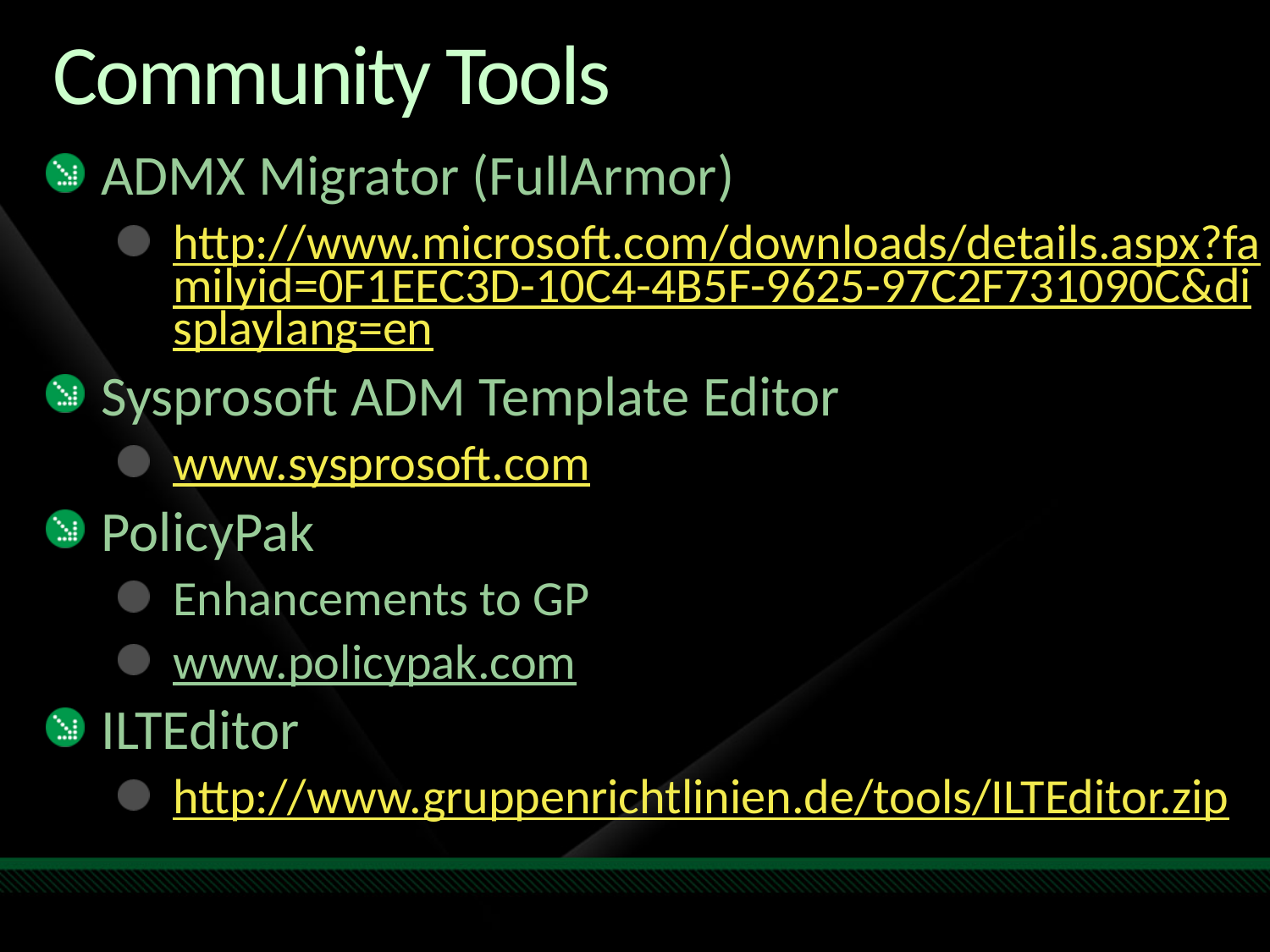

# Community Tools
ADMX Migrator (FullArmor)
http://www.microsoft.com/downloads/details.aspx?familyid=0F1EEC3D-10C4-4B5F-9625-97C2F731090C&displaylang=en
Sysprosoft ADM Template Editor
www.sysprosoft.com
PolicyPak
Enhancements to GP
www.policypak.com
ILTEditor
http://www.gruppenrichtlinien.de/tools/ILTEditor.zip